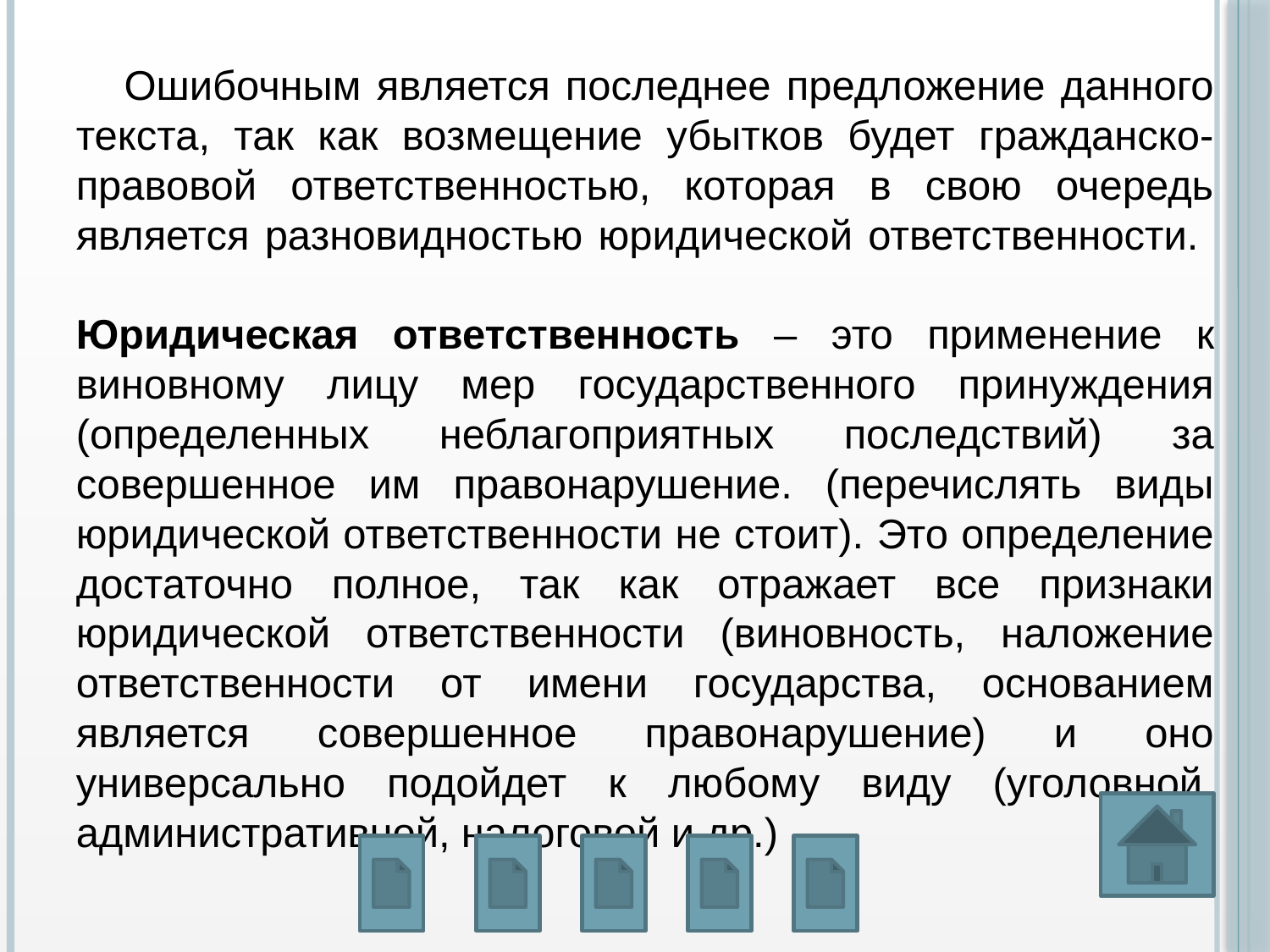

Ошибочным является последнее предложение данного текста, так как возмещение убытков будет гражданско-правовой ответственностью, которая в свою очередь является разновидностью юридической ответственности.
Юридическая ответственность – это применение к виновному лицу мер государственного принуждения (определенных неблагоприятных последствий) за совершенное им правонарушение. (перечислять виды юридической ответственности не стоит). Это определение достаточно полное, так как отражает все признаки юридической ответственности (виновность, наложение ответственности от имени государства, основанием является совершенное правонарушение) и оно универсально подойдет к любому виду (уголовной, административной, налоговой и др.)